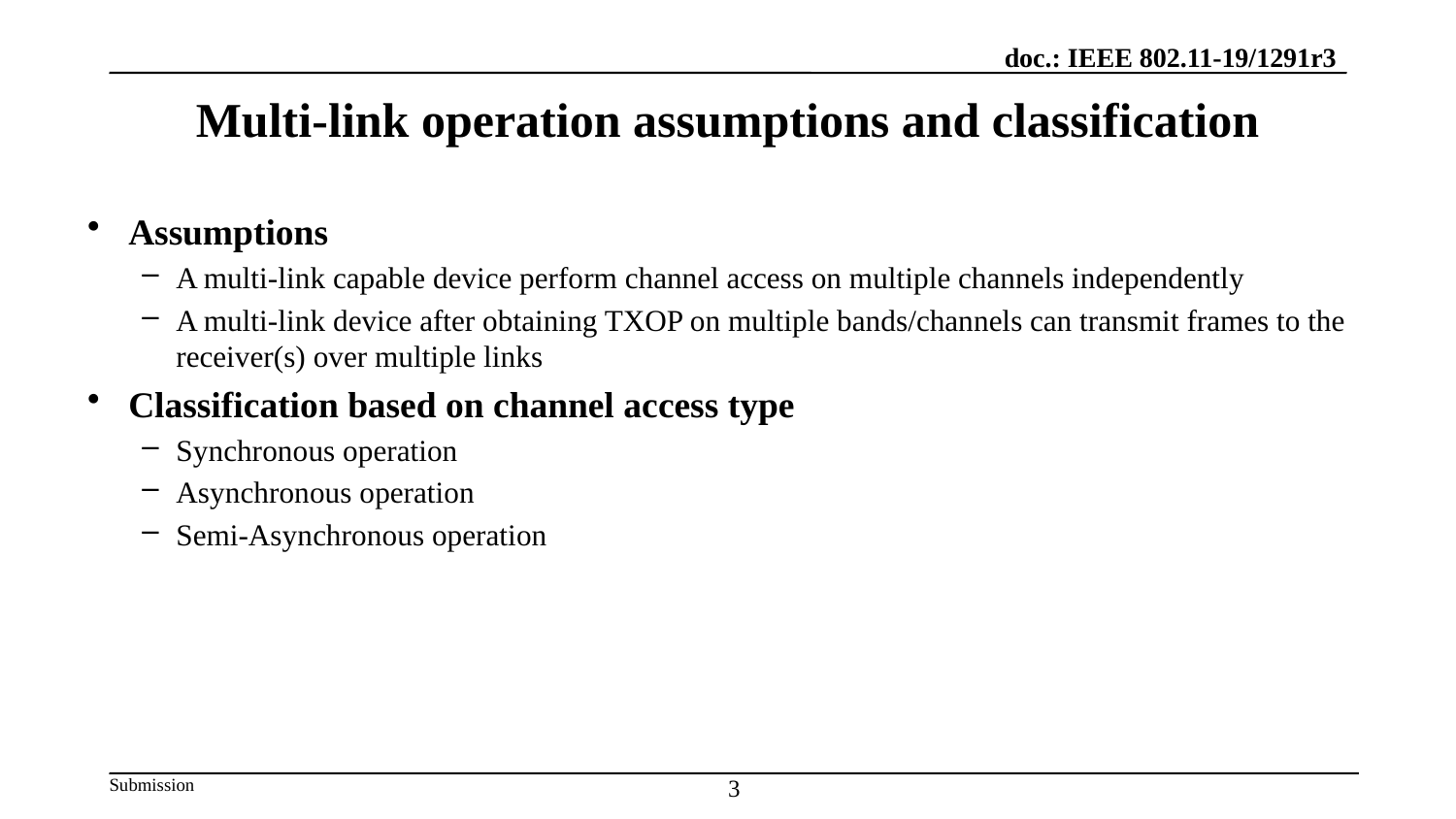

# Multi-link operation assumptions and classification
Assumptions
A multi-link capable device perform channel access on multiple channels independently
A multi-link device after obtaining TXOP on multiple bands/channels can transmit frames to the receiver(s) over multiple links
Classification based on channel access type
Synchronous operation
Asynchronous operation
Semi-Asynchronous operation
3